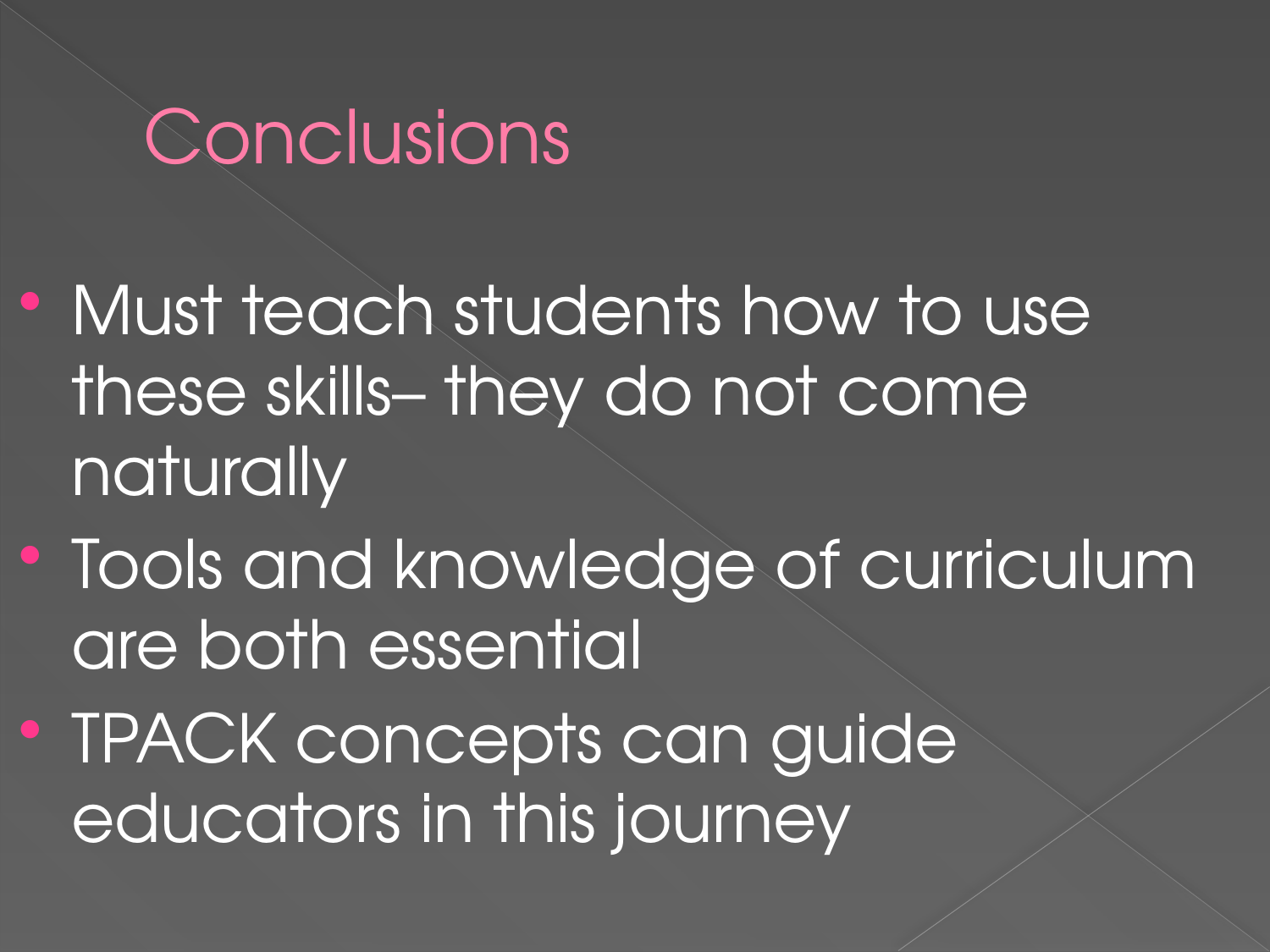

# Conclusions
Must teach students how to use these skills– they do not come naturally
Tools and knowledge of curriculum are both essential
TPACK concepts can guide educators in this journey